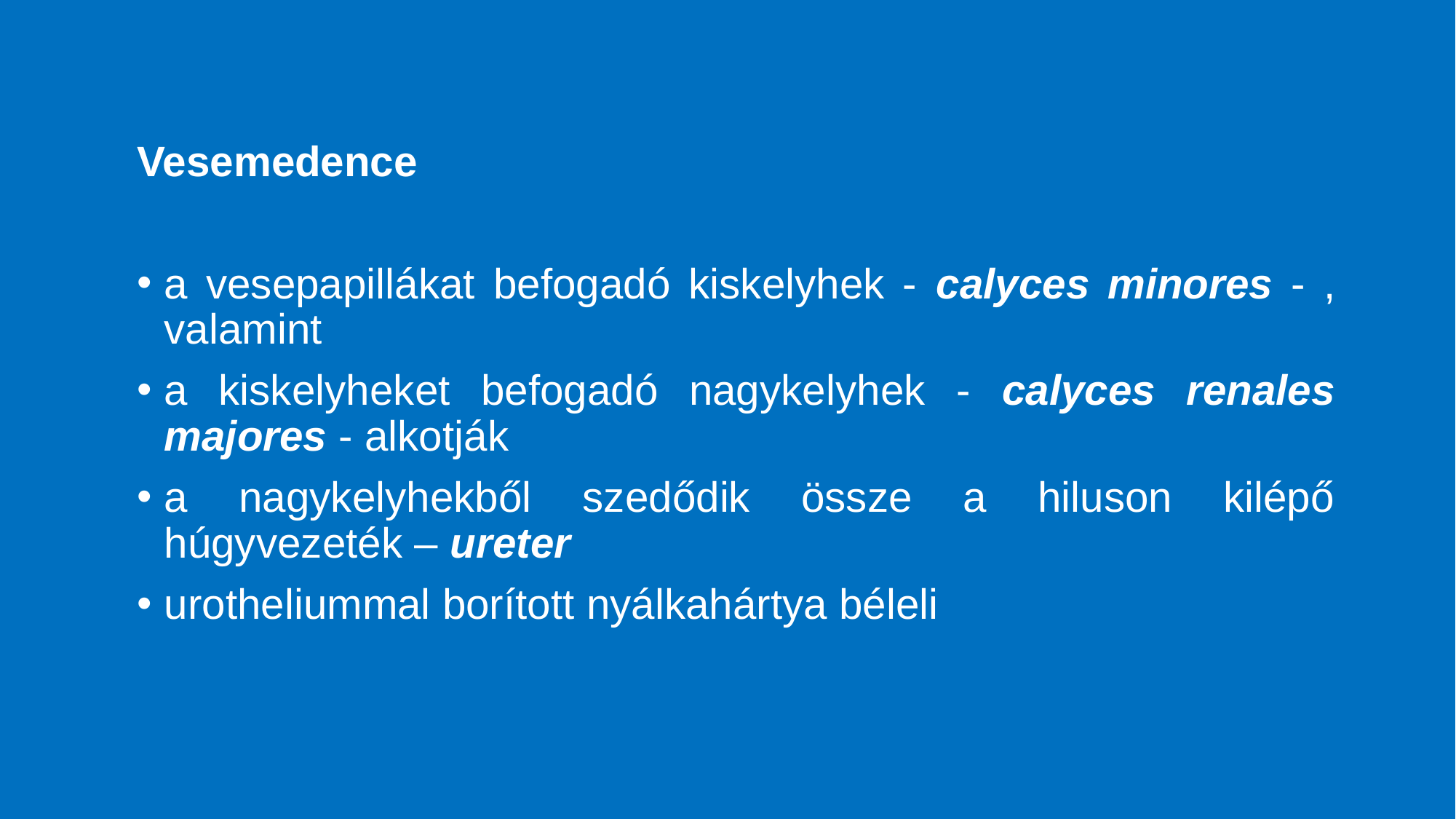

Vesemedence

a vesepapillákat befogadó kiskelyhek - calyces minores - , valamint
a kiskelyheket befogadó nagykelyhek - calyces renales majores - alkotják
a nagykelyhekből szedődik össze a hiluson kilépő húgyvezeték – ureter
urotheliummal borított nyálkahártya béleli